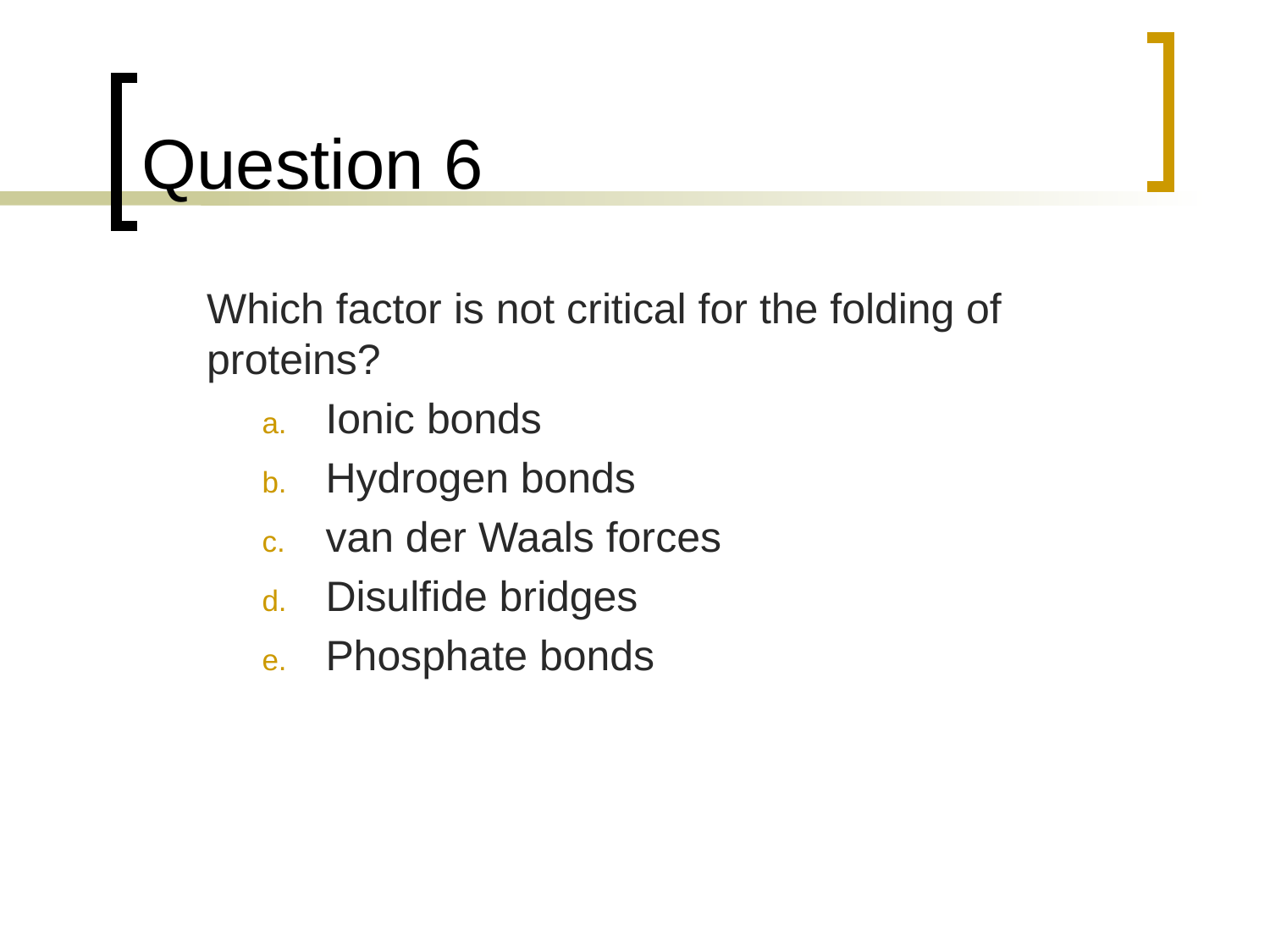

# Question 6
	Which factor is not critical for the folding of proteins?
Ionic bonds
Hydrogen bonds
van der Waals forces
Disulfide bridges
Phosphate bonds